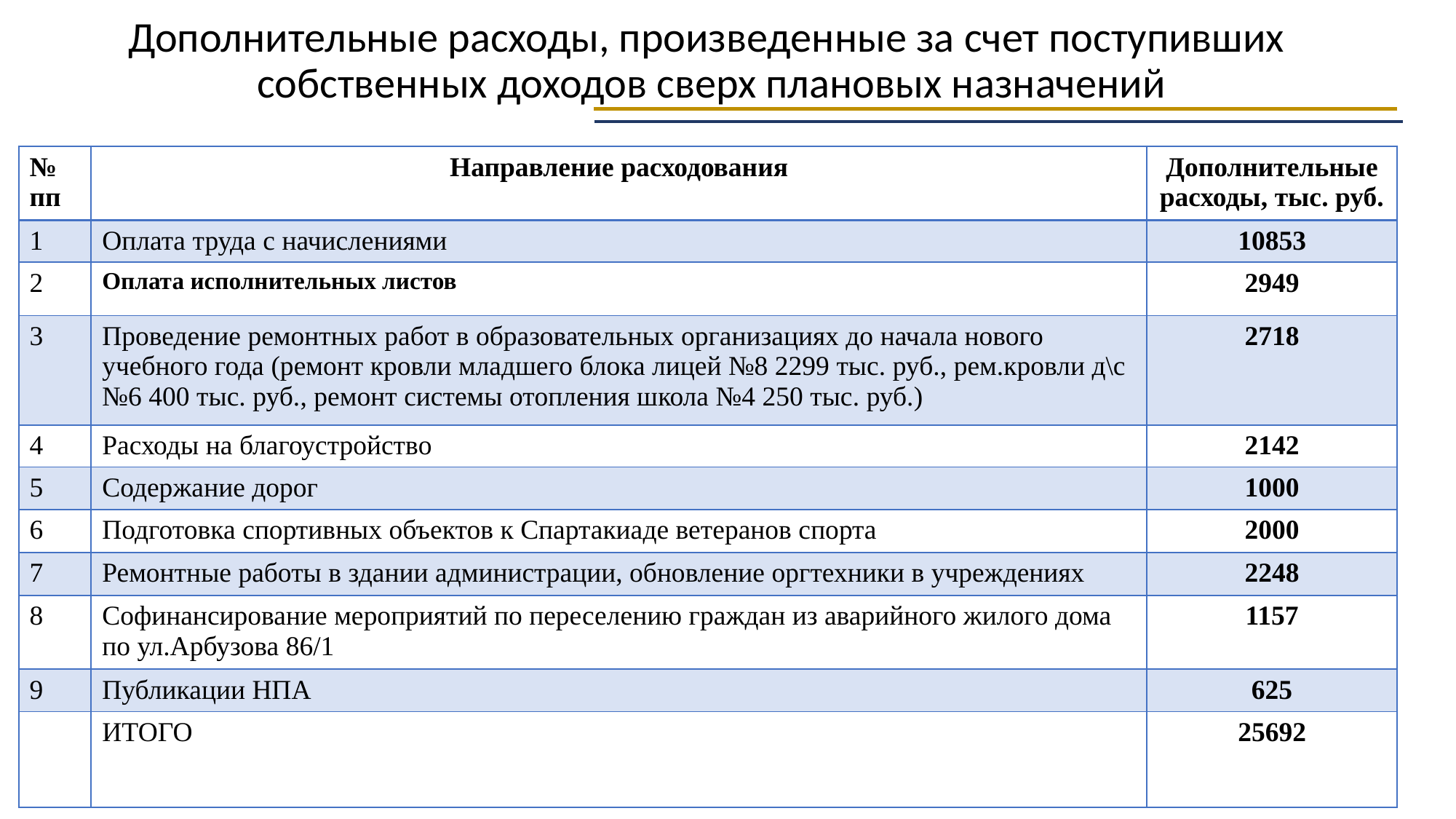

# Дополнительные расходы, произведенные за счет поступивших  собственных доходов сверх плановых назначений
| № пп | Направление расходования | Дополнительные расходы, тыс. руб. |
| --- | --- | --- |
| 1 | Оплата труда с начислениями | 10853 |
| 2 | Оплата исполнительных листов | 2949 |
| 3 | Проведение ремонтных работ в образовательных организациях до начала нового учебного года (ремонт кровли младшего блока лицей №8 2299 тыс. руб., рем.кровли д\с №6 400 тыс. руб., ремонт системы отопления школа №4 250 тыс. руб.) | 2718 |
| 4 | Расходы на благоустройство | 2142 |
| 5 | Содержание дорог | 1000 |
| 6 | Подготовка спортивных объектов к Спартакиаде ветеранов спорта | 2000 |
| 7 | Ремонтные работы в здании администрации, обновление оргтехники в учреждениях | 2248 |
| 8 | Софинансирование мероприятий по переселению граждан из аварийного жилого дома по ул.Арбузова 86/1 | 1157 |
| 9 | Публикации НПА | 625 |
|  | ИТОГО | 25692 |